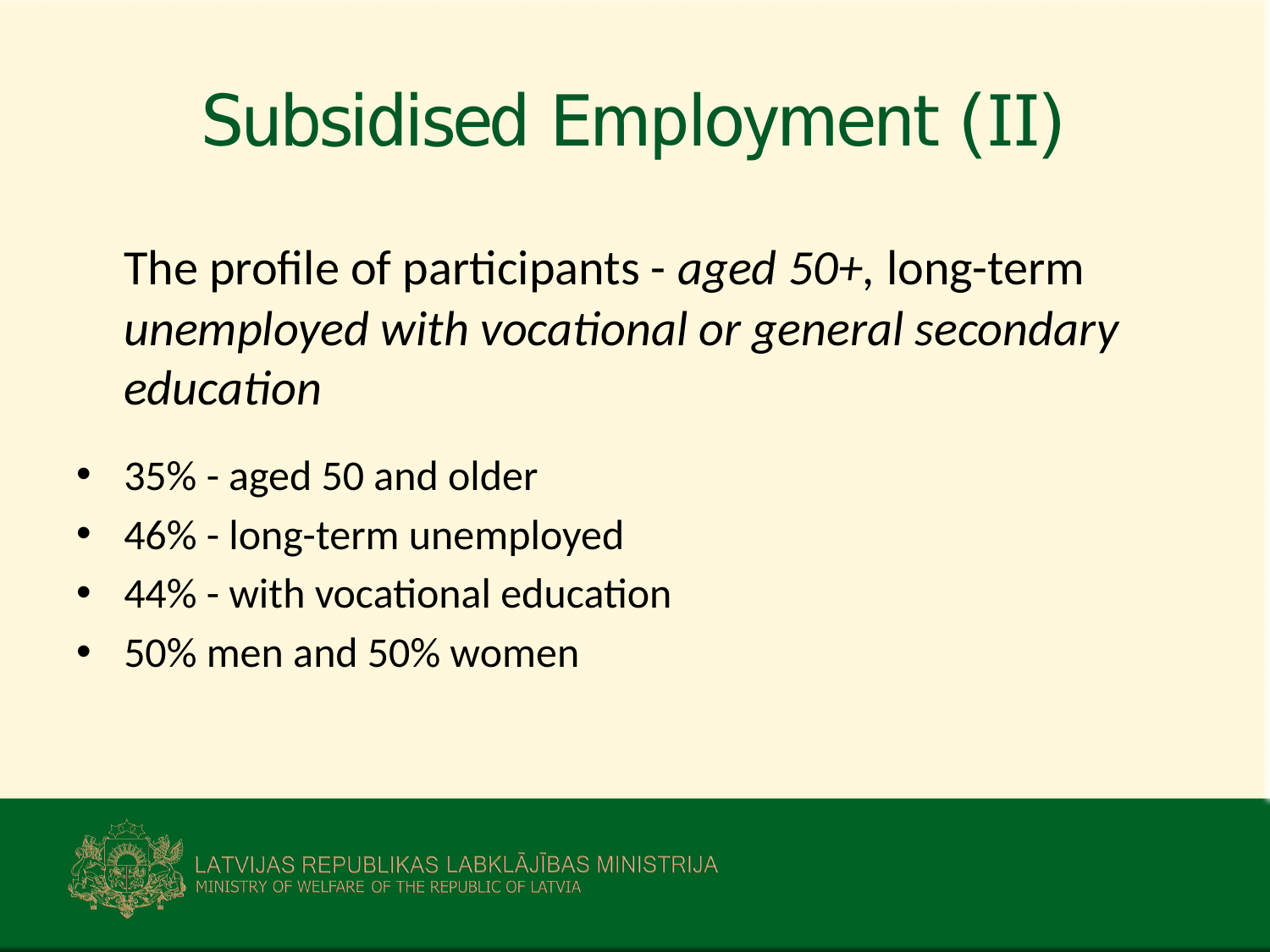

# Subsidised Employment (II)
	The profile of participants - aged 50+, long-term unemployed with vocational or general secondary education

35% - aged 50 and older
46% - long-term unemployed
44% - with vocational education
50% men and 50% women